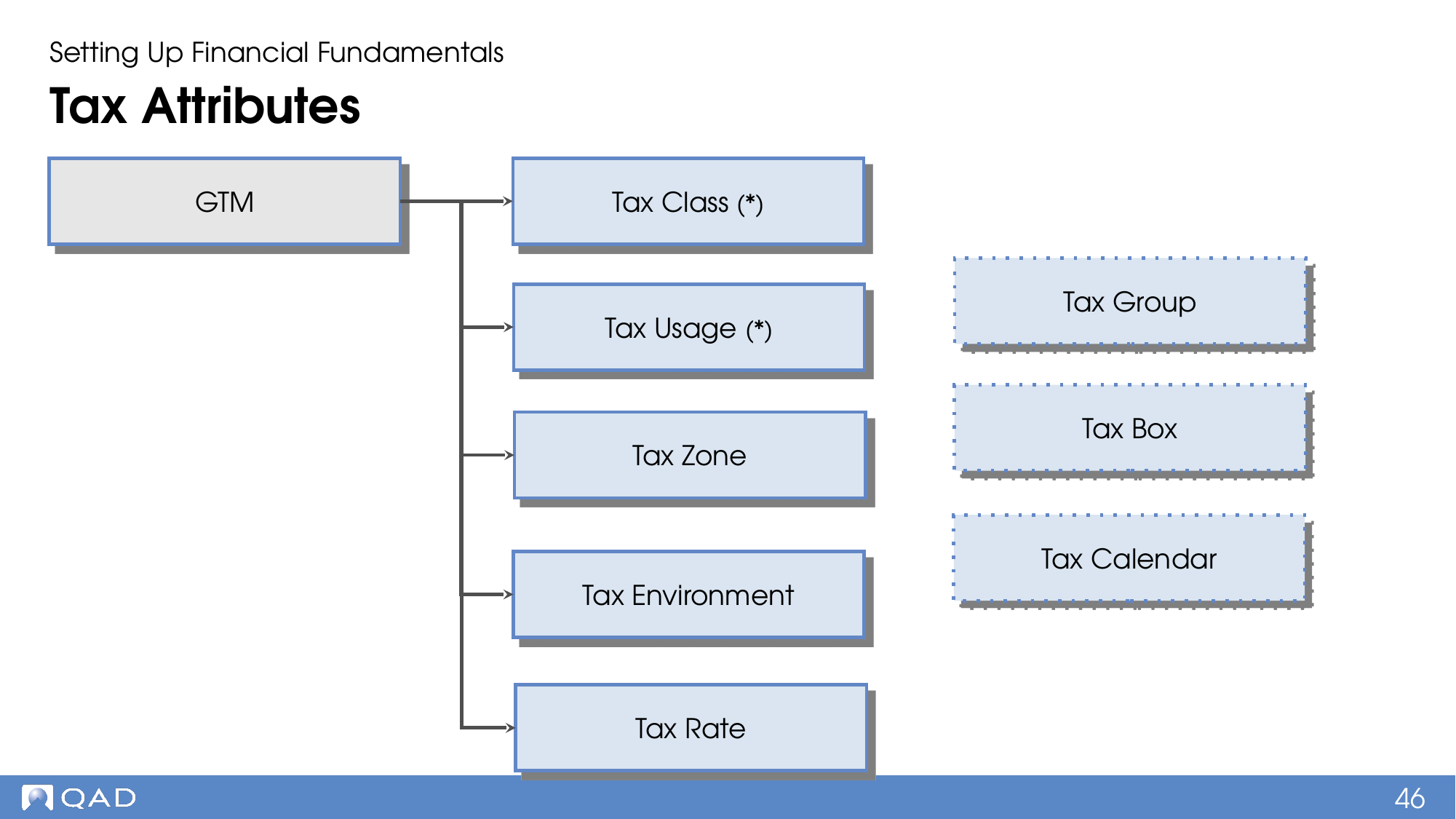

Setting Up Financial Fundamentals
# Tax Attributes
GTM
Tax Class (*)
Tax Group
Tax Usage (*)
Tax Box
Tax Zone
Tax Calendar
Tax Environment
Tax Rate
46